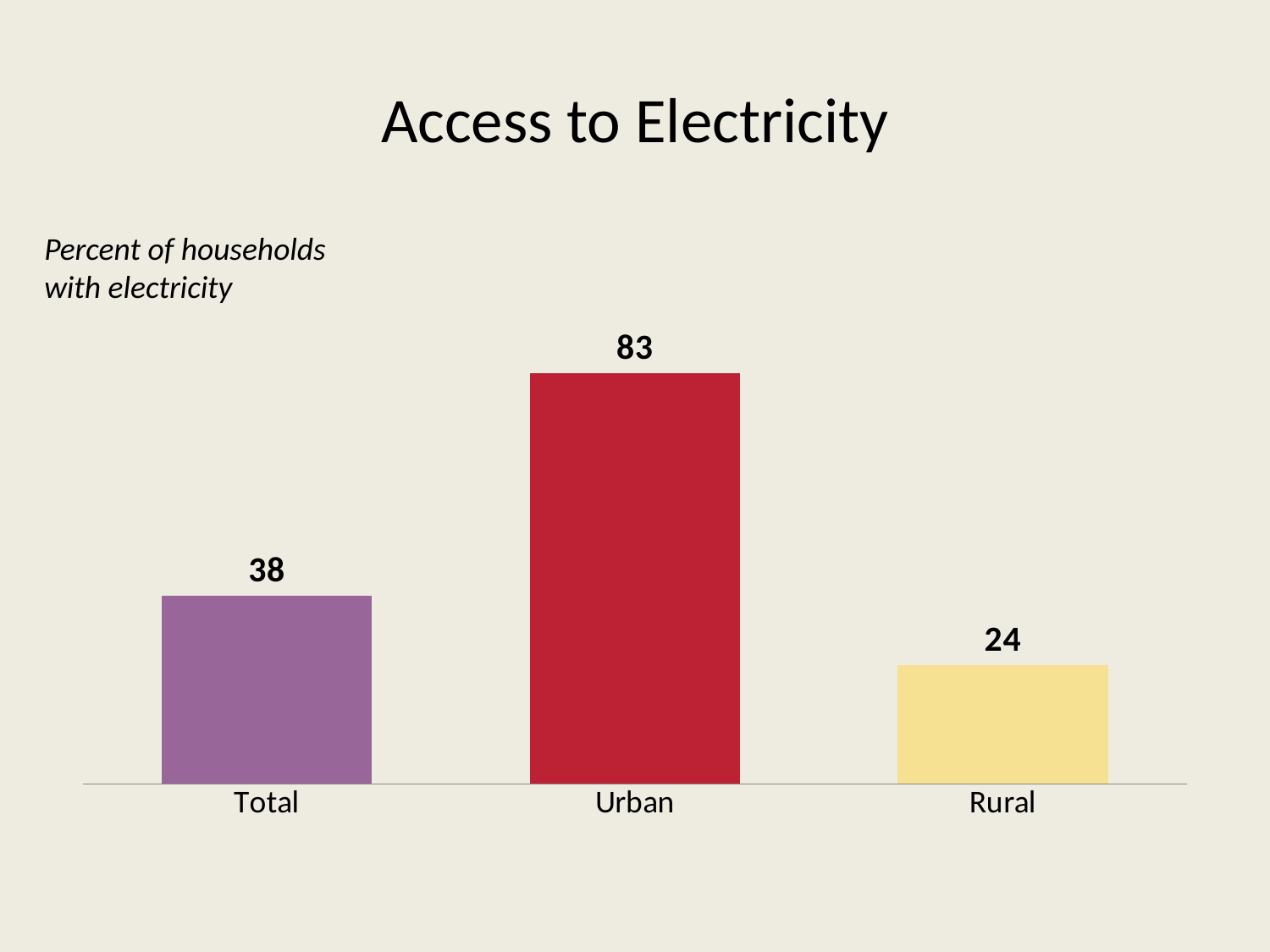

# Access to Electricity
Percent of households with electricity

### Chart

| Category | Series 1 |
|---|---|
| Total | 38.0 |
| Urban | 83.0 |
| Rural | 24.0 |